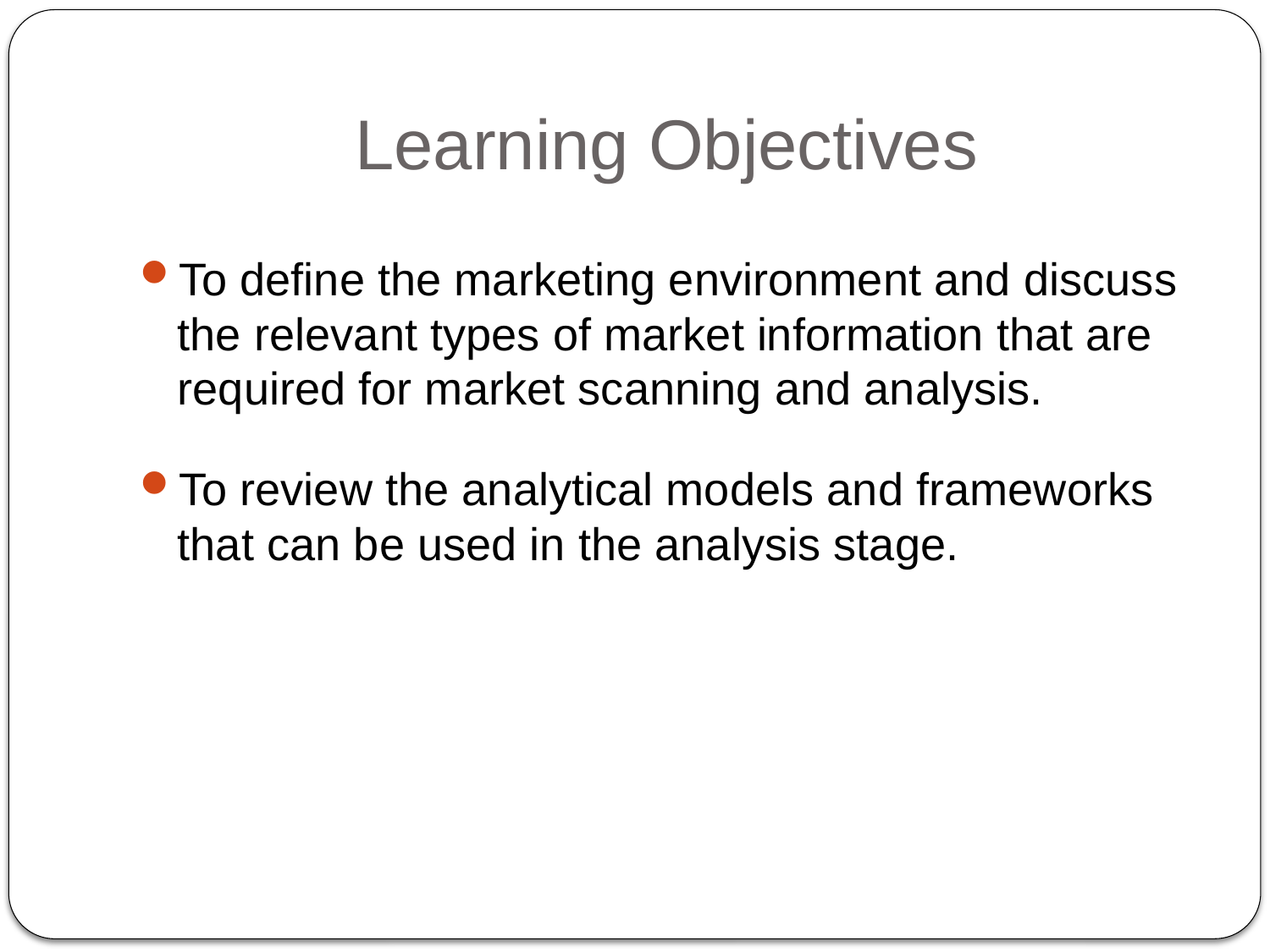

# Learning Objectives
To define the marketing environment and discuss the relevant types of market information that are required for market scanning and analysis.

To review the analytical models and frameworks that can be used in the analysis stage.